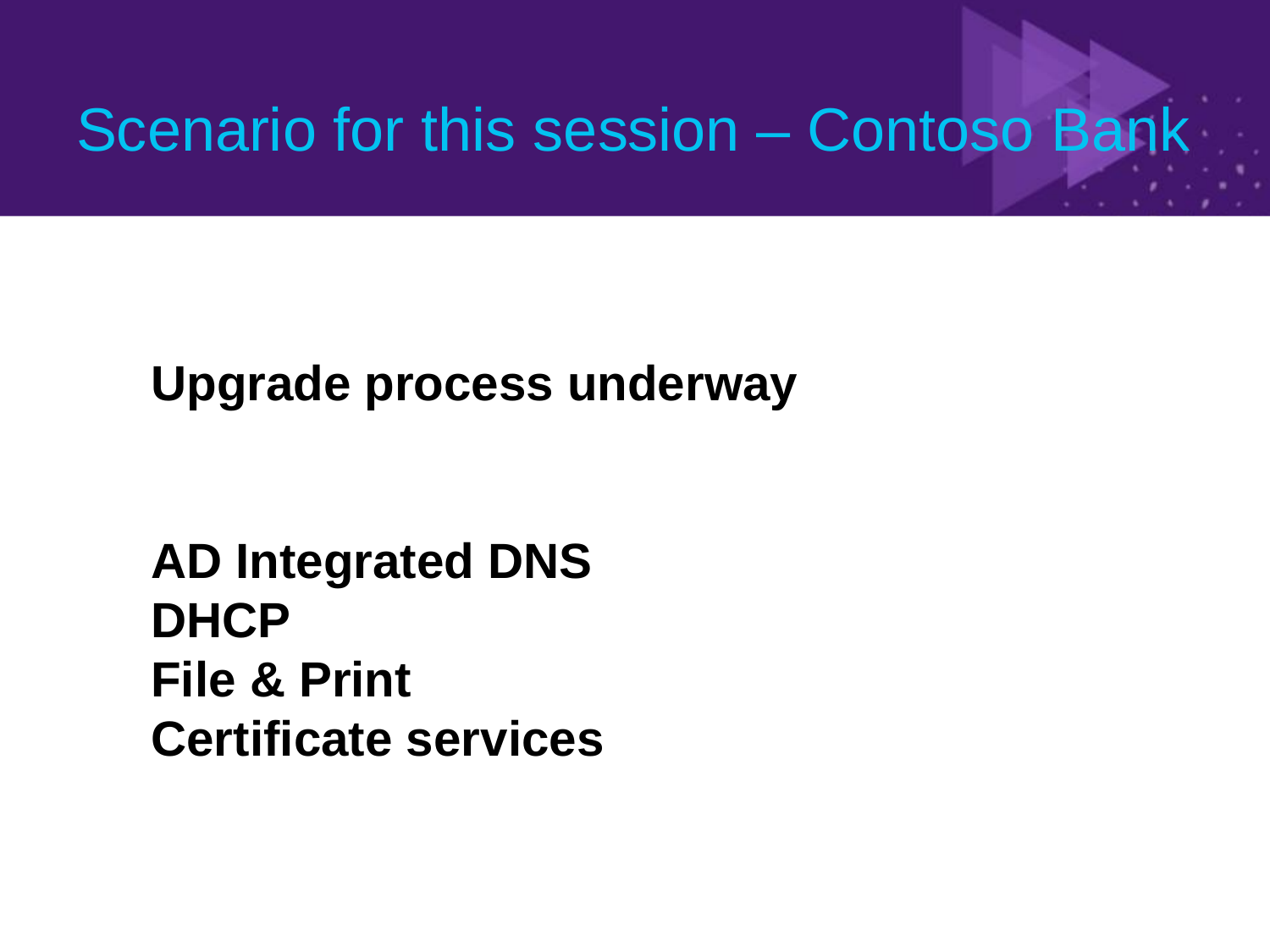

# Scenario for this session – Contoso Bank
Running Active Directory @ 2003 levels
Upgrade process underway
Multiple regional offices
Core infrastructure on aging hardware
AD Integrated DNS
DHCP
File & Print
Certificate services
No external consulting resources available to assist